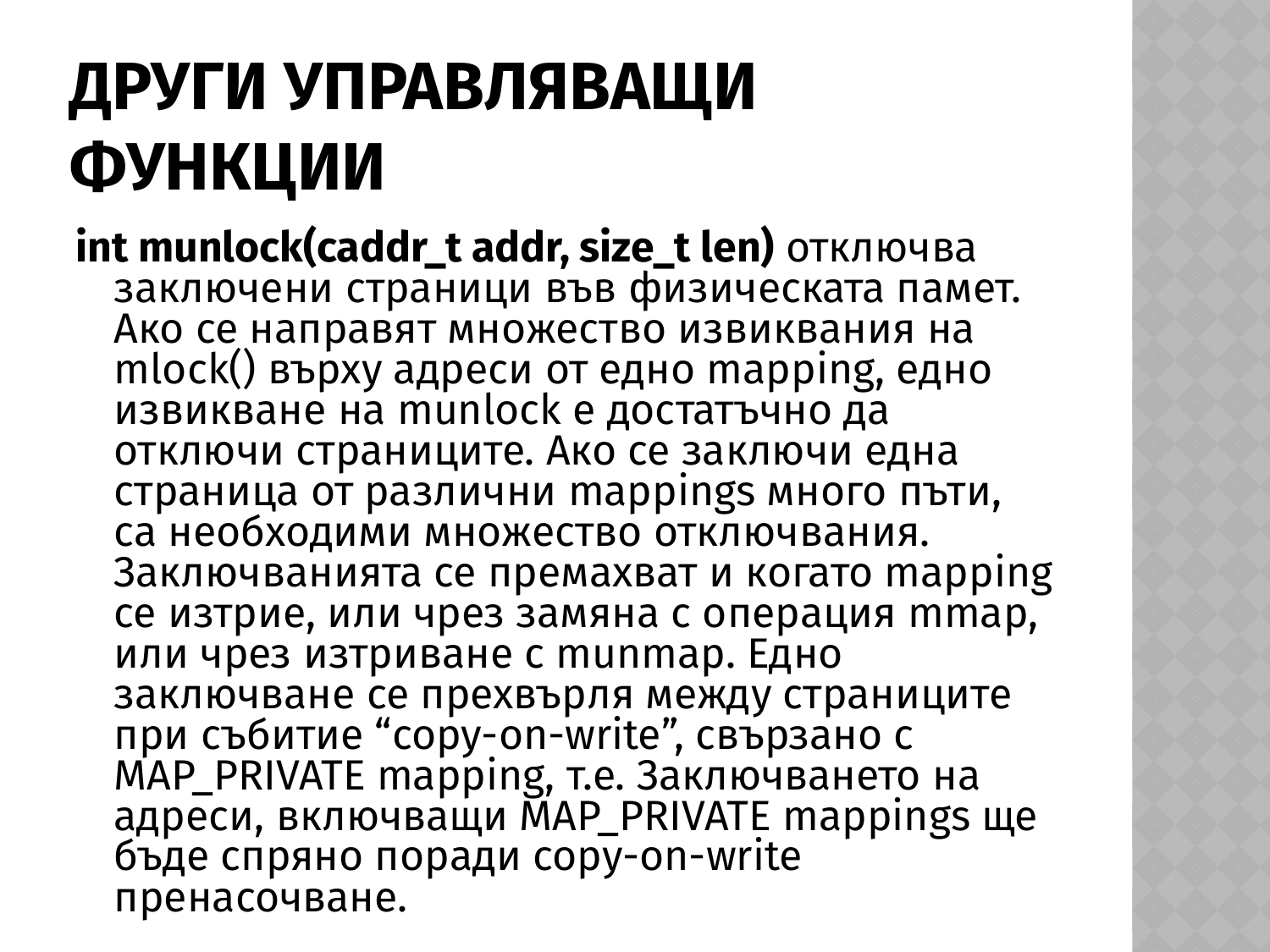

# Други управляващи функции
int munlock(caddr_t addr, size_t len) отключва заключени страници във физическата памет. Ако се направят множество извиквания на mlock() върху адреси от едно mapping, едно извикване на munlock е достатъчно да отключи страниците. Ако се заключи една страница от различни mappings много пъти, са необходими множество отключвания. Заключванията се премахват и когато mapping се изтрие, или чрез замяна с операция mmap, или чрез изтриване с munmap. Едно заключване се прехвърля между страниците при събитие “copy-on-write”, свързано с MAP_PRIVATE mapping, т.е. Заключването на адреси, включващи MAP_PRIVATE mappings ще бъде спряно поради copy-on-write пренасочване.